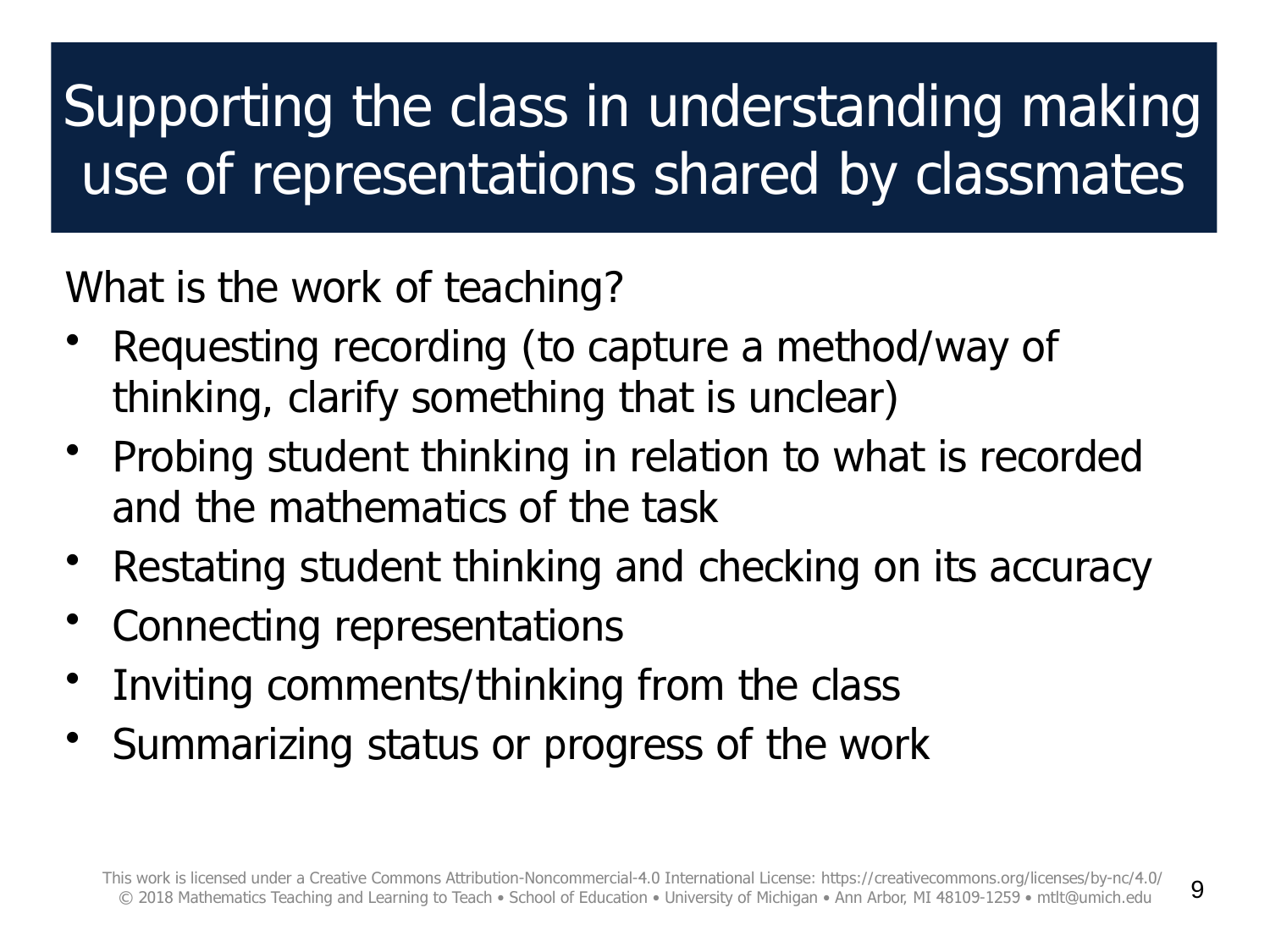

# Supporting the class in understanding making use of representations shared by classmates
What is the work of teaching?
Requesting recording (to capture a method/way of thinking, clarify something that is unclear)
Probing student thinking in relation to what is recorded and the mathematics of the task
Restating student thinking and checking on its accuracy
Connecting representations
Inviting comments/thinking from the class
Summarizing status or progress of the work
This work is licensed under a Creative Commons Attribution-Noncommercial-4.0 International License: https://creativecommons.org/licenses/by-nc/4.0/
© 2018 Mathematics Teaching and Learning to Teach • School of Education • University of Michigan • Ann Arbor, MI 48109-1259 • mtlt@umich.edu
9